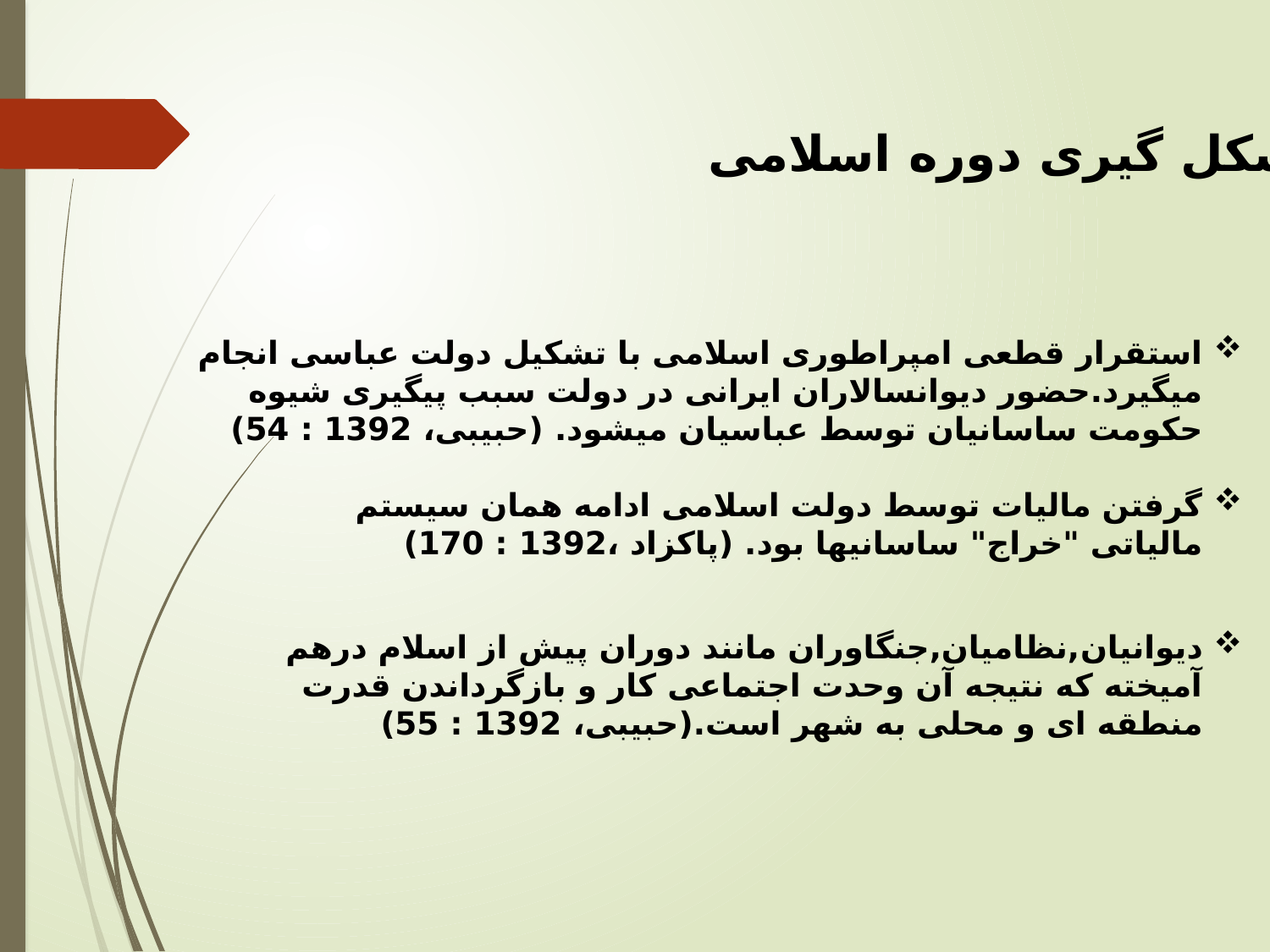

شکل گیری دوره اسلامی
استقرار قطعی امپراطوری اسلامی با تشکیل دولت عباسی انجام میگیرد.حضور دیوانسالاران ایرانی در دولت سبب پیگیری شیوه حکومت ساسانیان توسط عباسیان میشود. (حبیبی، 1392 : 54)

گرفتن مالیات توسط دولت اسلامی ادامه همان سیستم مالیاتی "خراج" ساسانیها بود. (پاکزاد ،1392 : 170)

دیوانیان,نظامیان,جنگاوران مانند دوران پیش از اسلام درهم آمیخته که نتیجه آن وحدت اجتماعی کار و بازگرداندن قدرت منطقه ای و محلی به شهر است.(حبیبی، 1392 : 55)